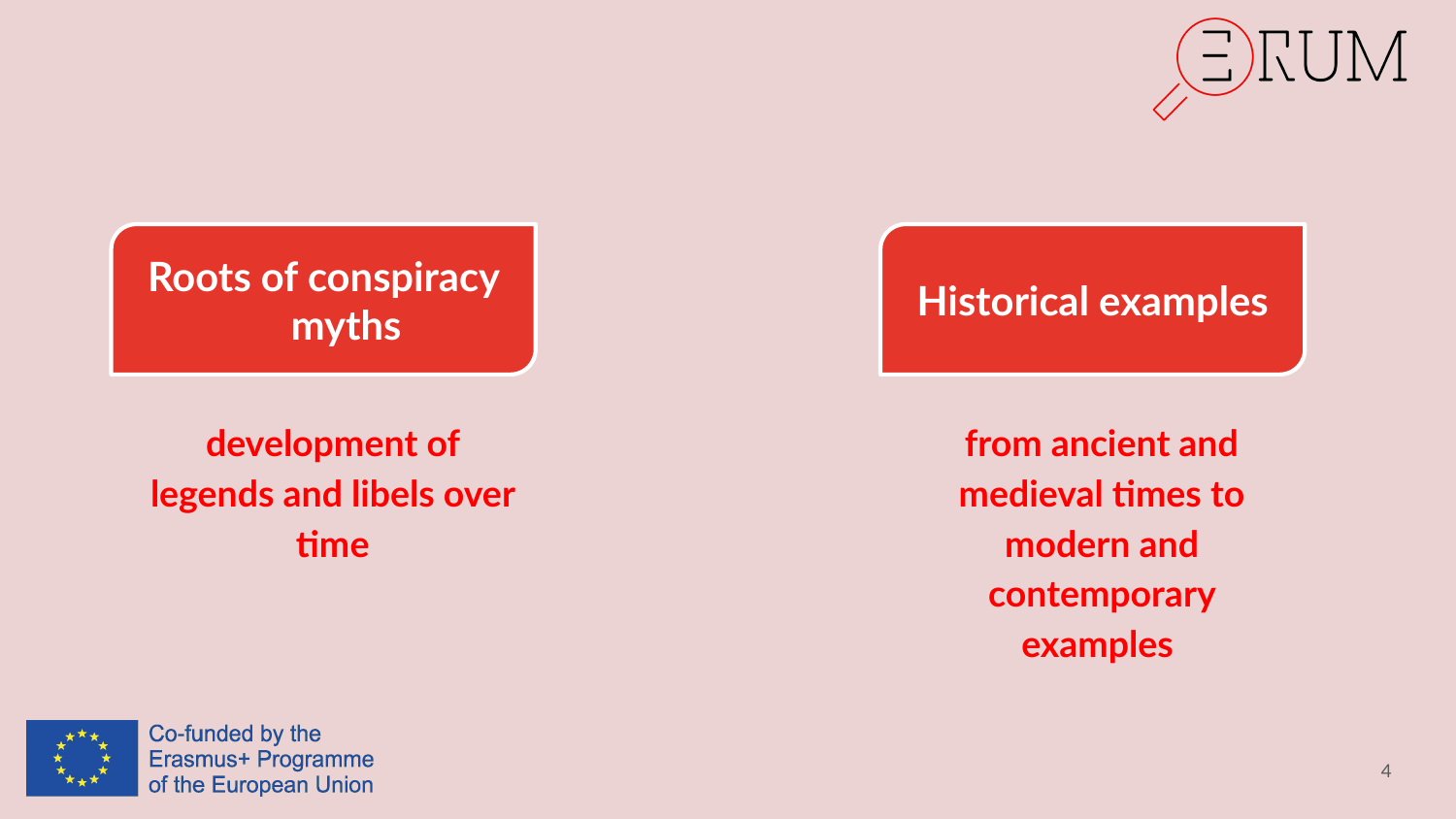

Roots of conspiracy myths
Historical examples
development of legends and libels over time
from ancient and medieval times to modern and contemporary examples
4